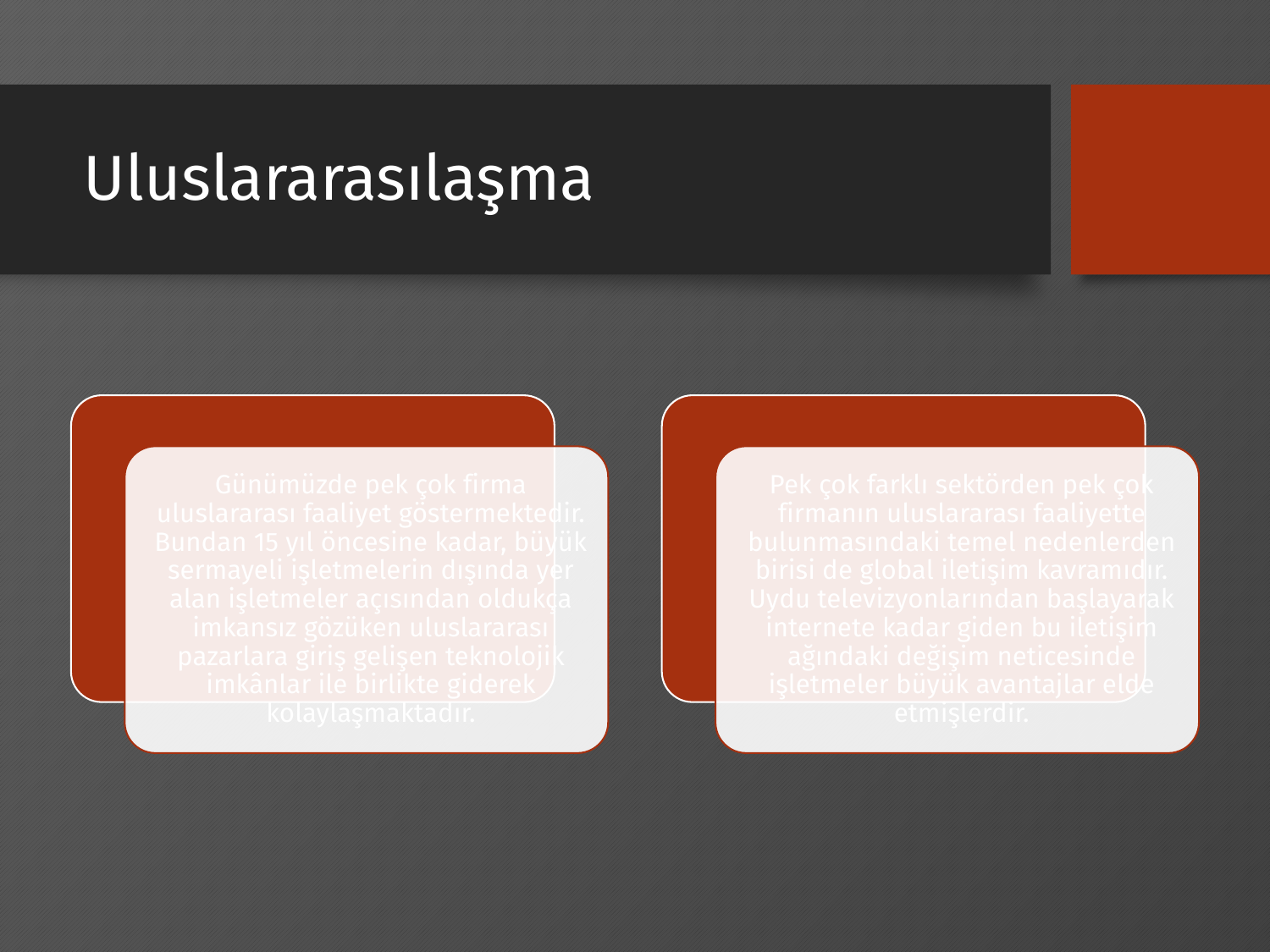

# Uluslararasılaşma
Günümüzde pek çok firma uluslararası faaliyet göstermektedir. Bundan 15 yıl öncesine kadar, büyük sermayeli işletmelerin dışında yer alan işletmeler açısından oldukça imkansız gözüken uluslararası pazarlara giriş gelişen teknolojik imkânlar ile birlikte giderek kolaylaşmaktadır.
Pek çok farklı sektörden pek çok firmanın uluslararası faaliyette bulunmasındaki temel nedenlerden birisi de global iletişim kavramıdır. Uydu televizyonlarından başlayarak internete kadar giden bu iletişim ağındaki değişim neticesinde işletmeler büyük avantajlar elde etmişlerdir.